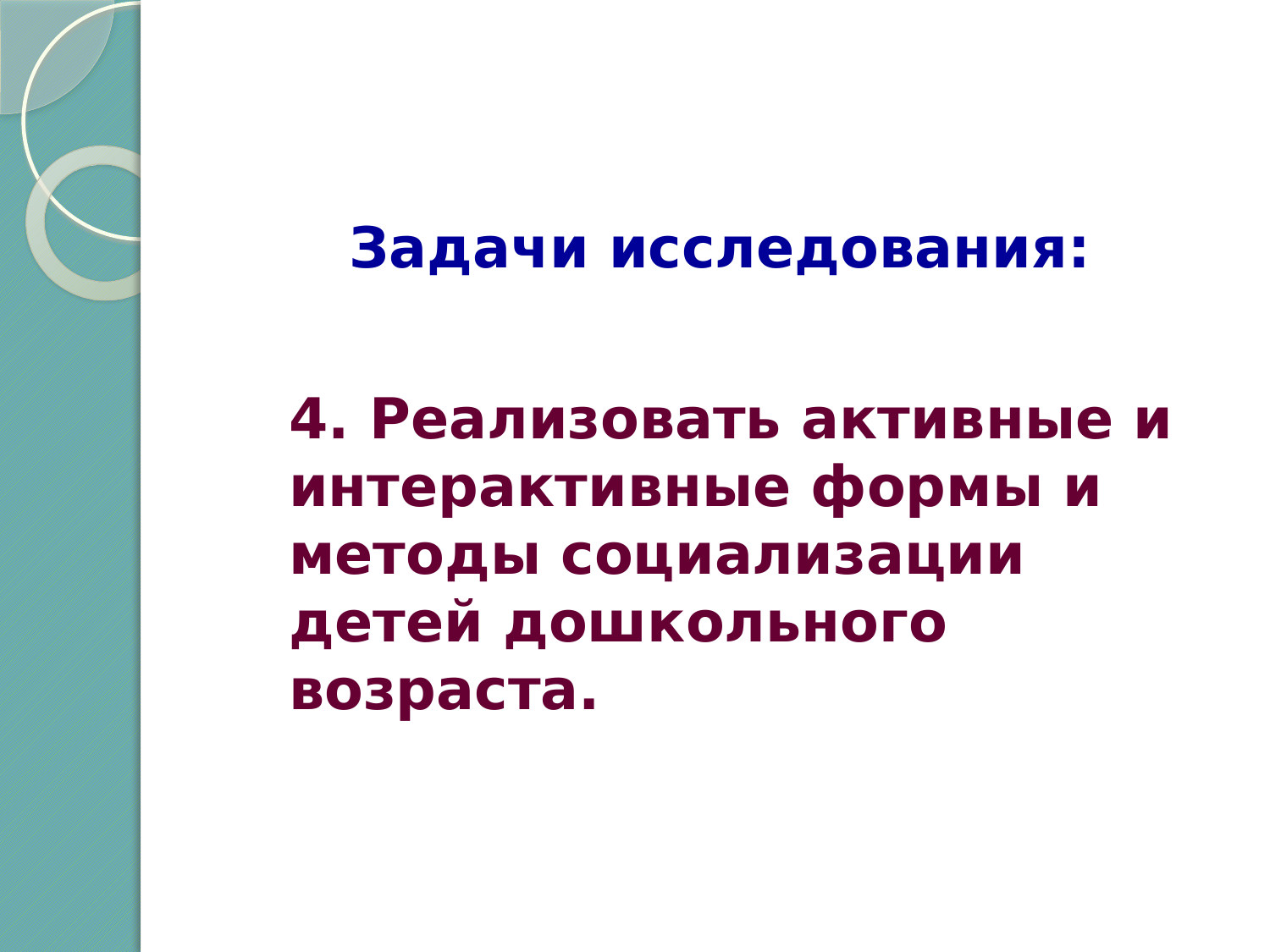

# Задачи исследования:
4. Реализовать активные и интерактивные формы и методы социализации детей дошкольного возраста.